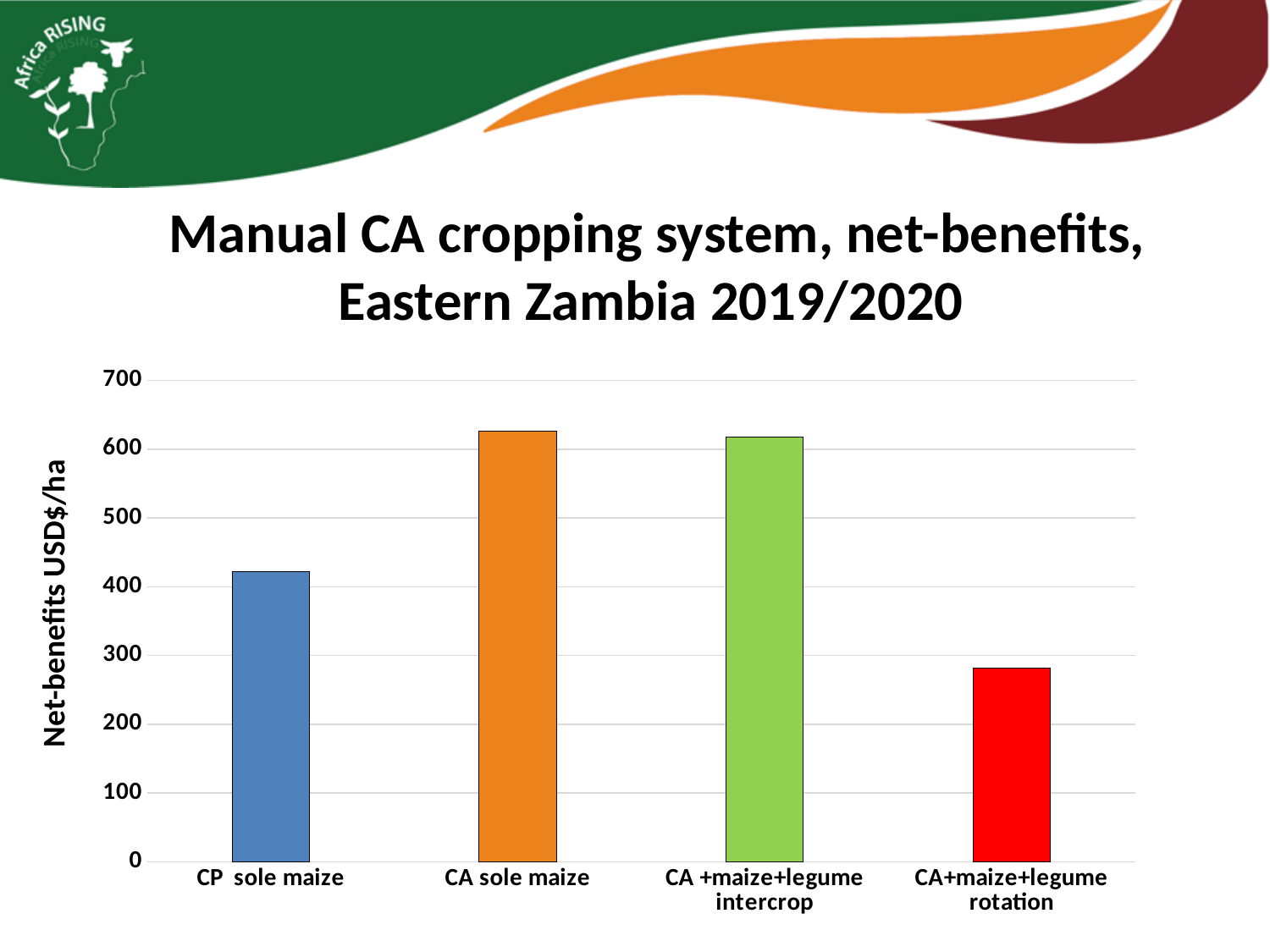

Manual CA cropping system, net-benefits, Eastern Zambia 2019/2020

### Chart

| Category | Net benefits |
|---|---|
| CP  sole maize | 421.74 |
| CA sole maize | 626.35 |
| CA +maize+legume intercrop | 618.14 |
| CA+maize+legume rotation | 281.25 |